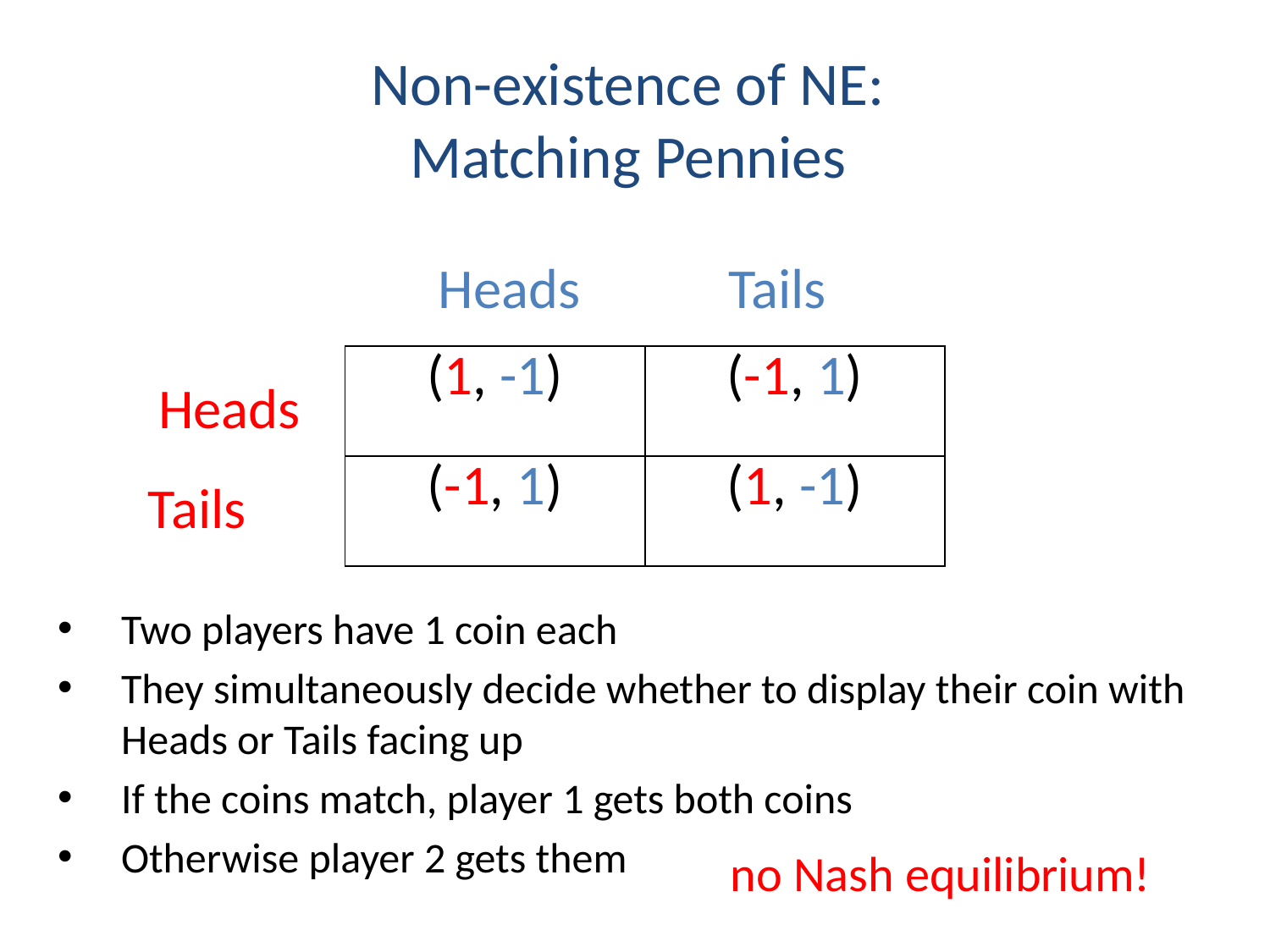

# Non-existence of NE: Matching Pennies
Heads
Tails
Heads
Tails
| (1, -1) | (-1, 1) |
| --- | --- |
| (-1, 1) | (1, -1) |
Two players have 1 coin each
They simultaneously decide whether to display their coin with Heads or Tails facing up
If the coins match, player 1 gets both coins
Otherwise player 2 gets them
no Nash equilibrium!